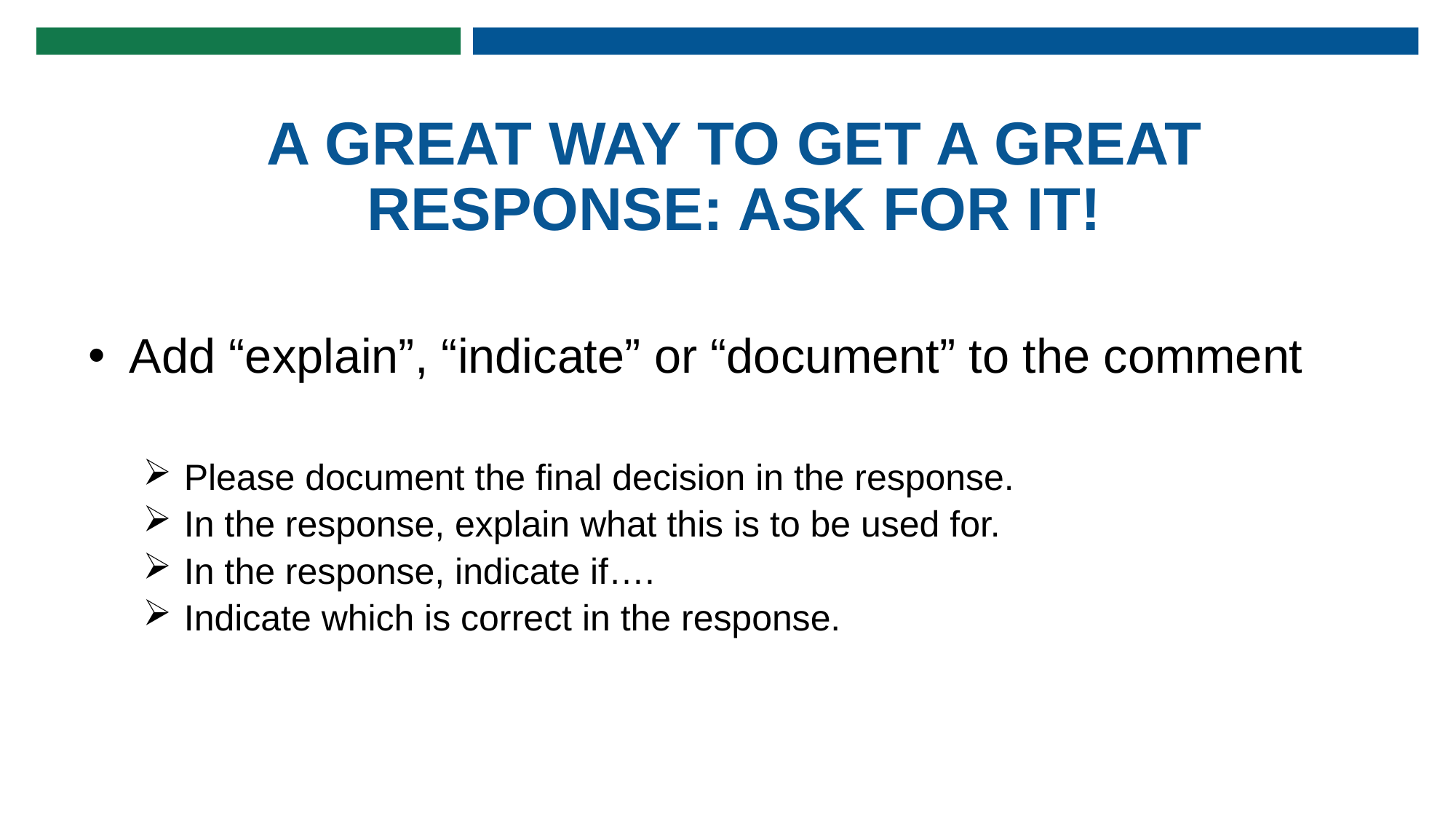

# A GREAT WAY TO GET A GREAT RESPONSE: ASK FOR IT!
Add “explain”, “indicate” or “document” to the comment

Please document the final decision in the response.
In the response, explain what this is to be used for.
In the response, indicate if….
Indicate which is correct in the response.